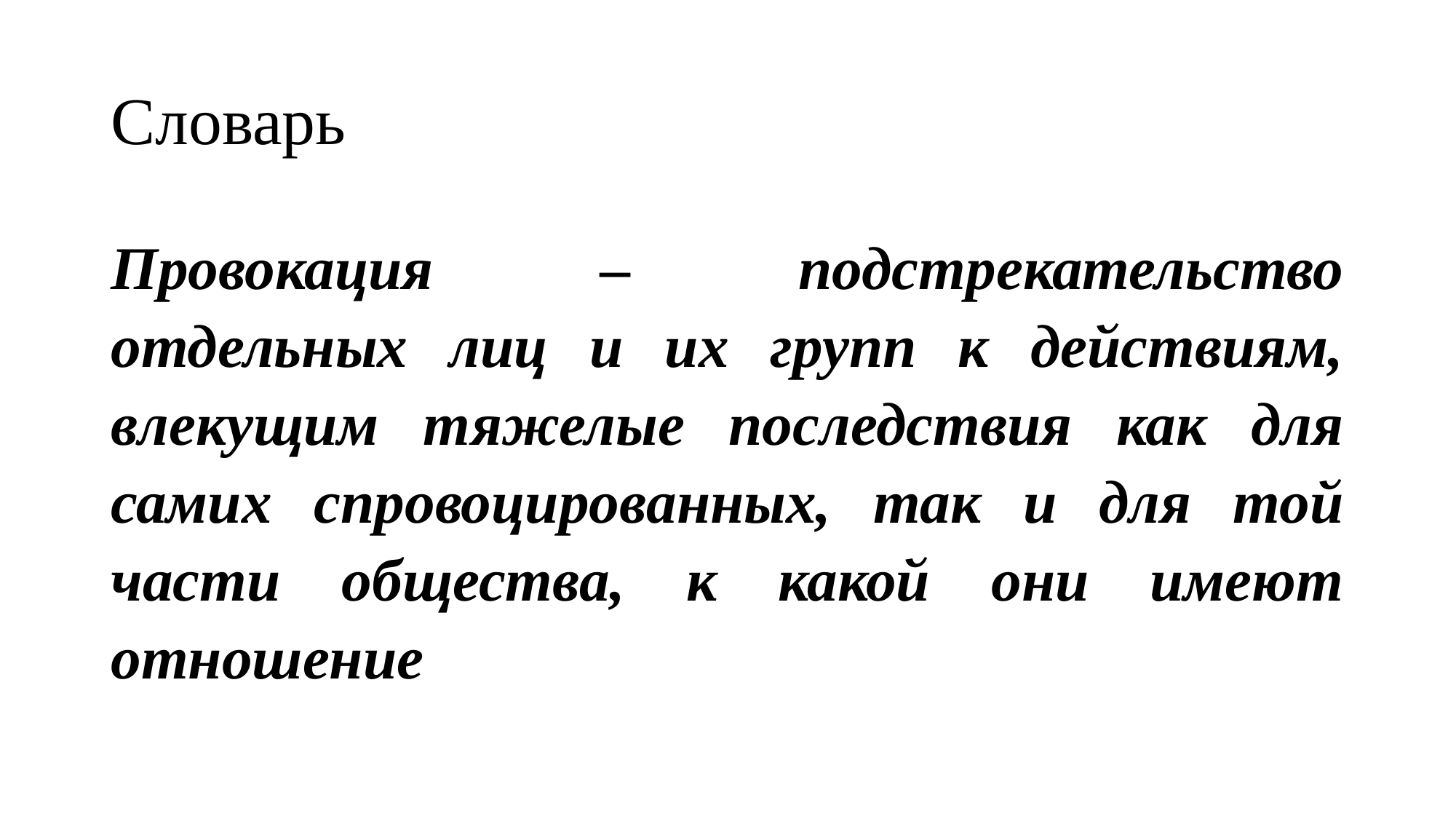

# Словарь
Провокация – подстрекательство отдельных лиц и их групп к действиям, влекущим тяжелые последствия как для самих спровоцированных, так и для той части общества, к какой они имеют отношение